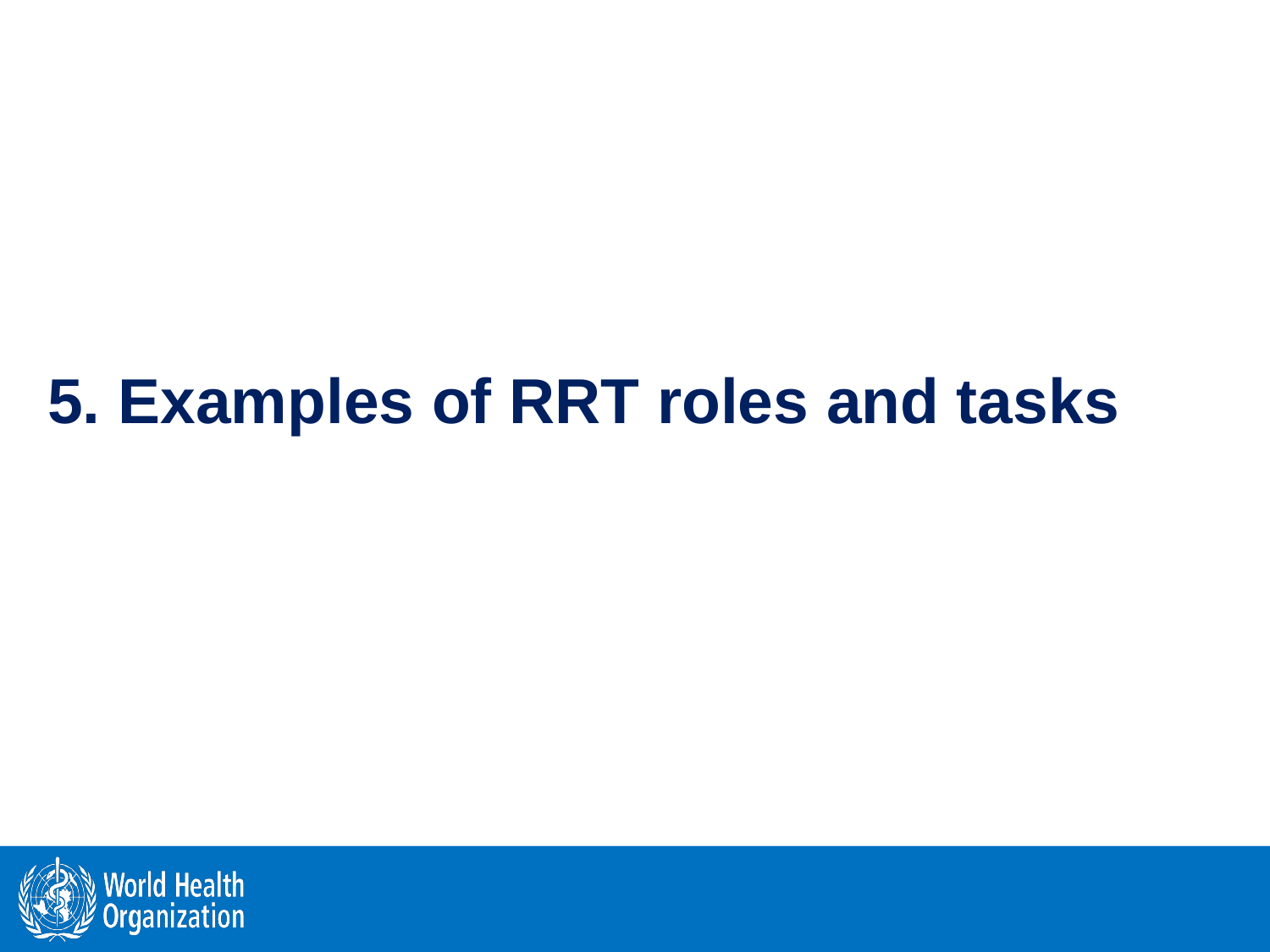

# 5. Examples of RRT roles and tasks